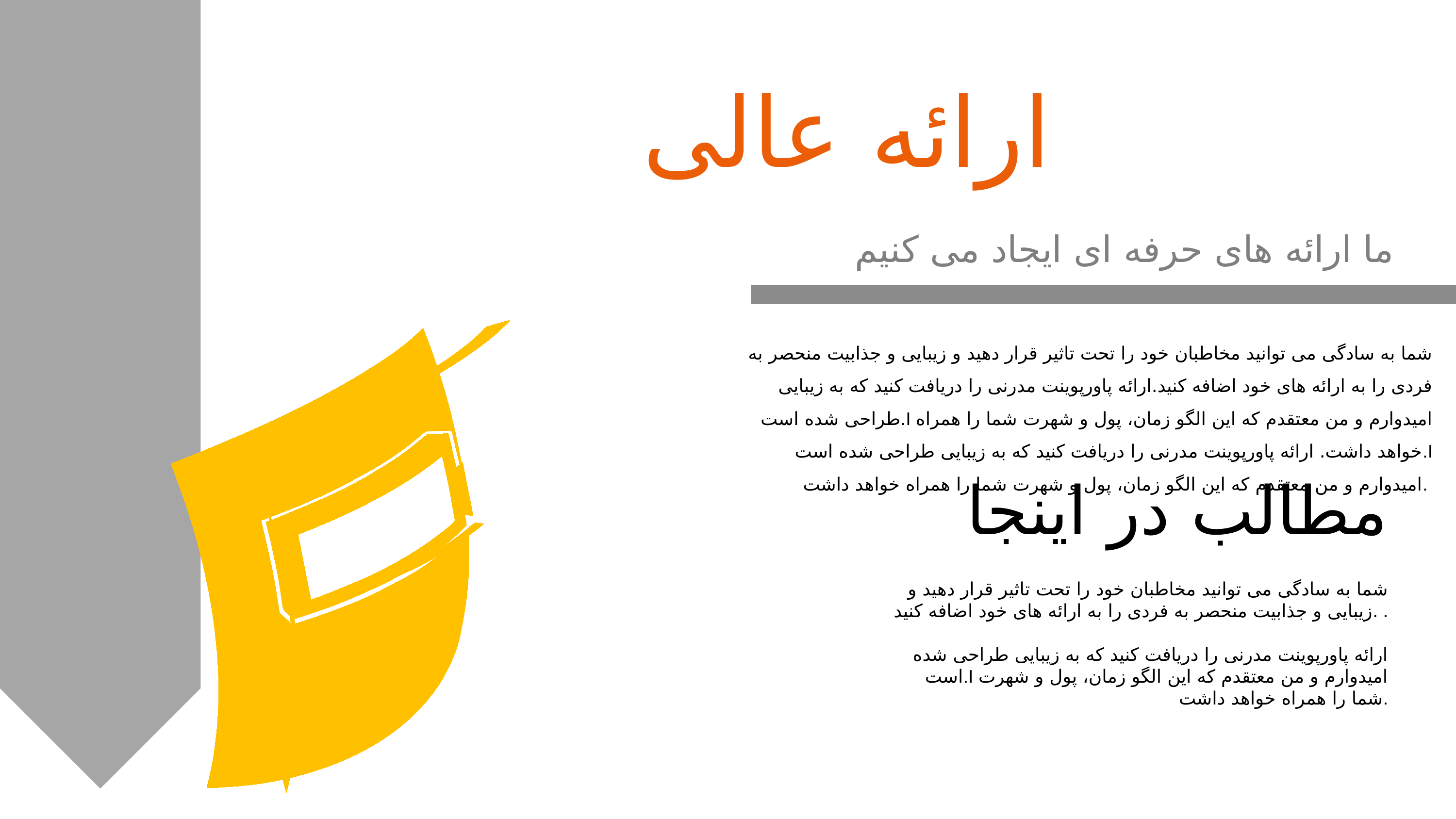

ارائه عالی
ما ارائه های حرفه ای ایجاد می کنیم

شما به سادگی می توانید مخاطبان خود را تحت تاثیر قرار دهید و زیبایی و جذابیت منحصر به فردی را به ارائه های خود اضافه کنید.ارائه پاورپوینت مدرنی را دریافت کنید که به زیبایی طراحی شده است.I امیدوارم و من معتقدم که این الگو زمان، پول و شهرت شما را همراه خواهد داشت. ارائه پاورپوینت مدرنی را دریافت کنید که به زیبایی طراحی شده است.I امیدوارم و من معتقدم که این الگو زمان، پول و شهرت شما را همراه خواهد داشت.

مطالب در اینجا

شما به سادگی می توانید مخاطبان خود را تحت تاثیر قرار دهید و زیبایی و جذابیت منحصر به فردی را به ارائه های خود اضافه کنید. .

ارائه پاورپوینت مدرنی را دریافت کنید که به زیبایی طراحی شده است.I امیدوارم و من معتقدم که این الگو زمان، پول و شهرت شما را همراه خواهد داشت.